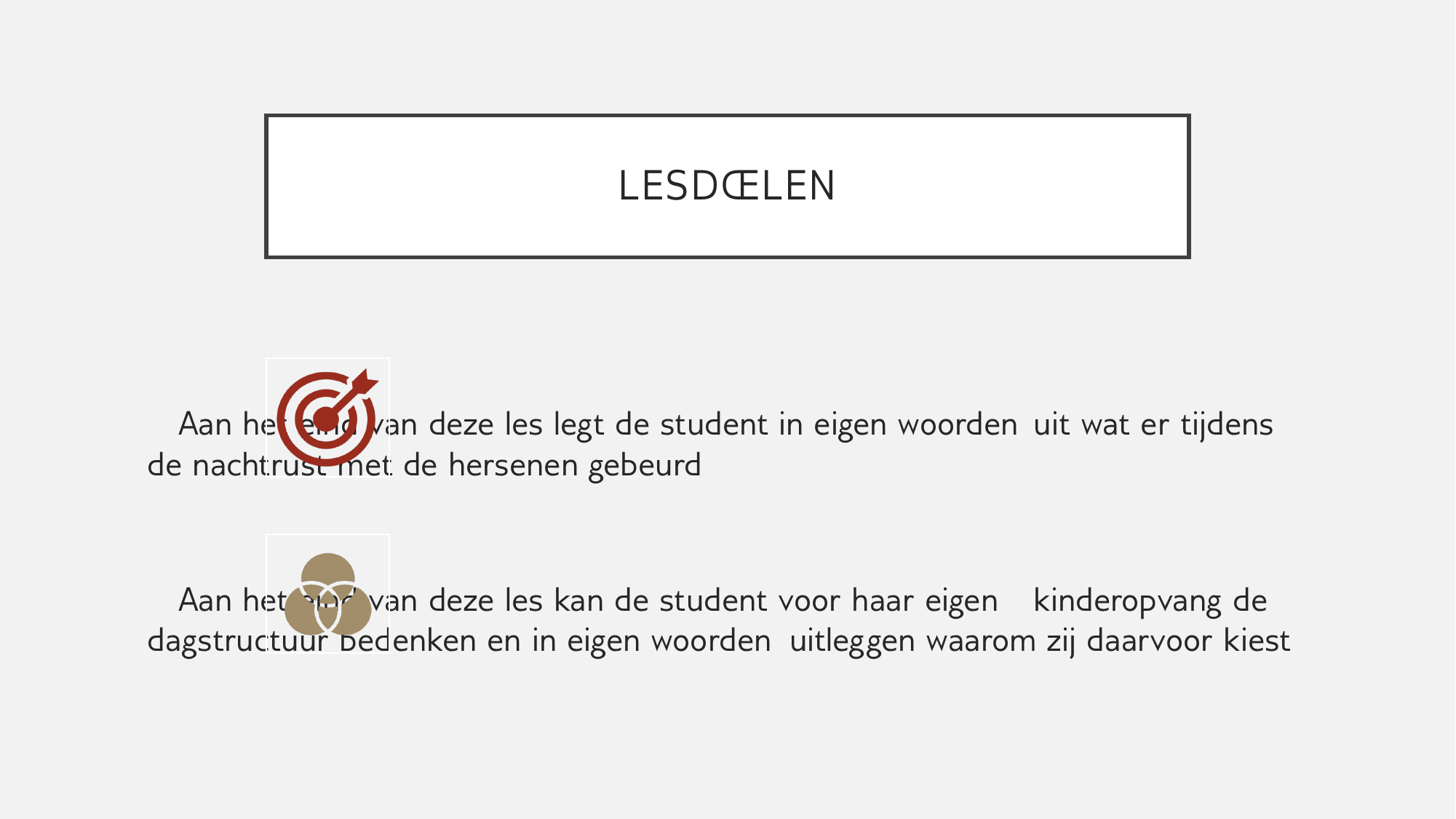

# Lesdoelen

			Aan het eind van deze les legt de student in eigen woorden 				uit wat er tijdens de nachtrust met de hersenen gebeurd

			Aan het eind van deze les kan de student voor haar eigen 				kinderopvang de dagstructuur bedenken en in eigen woorden 				uitleggen waarom zij daarvoor kiest